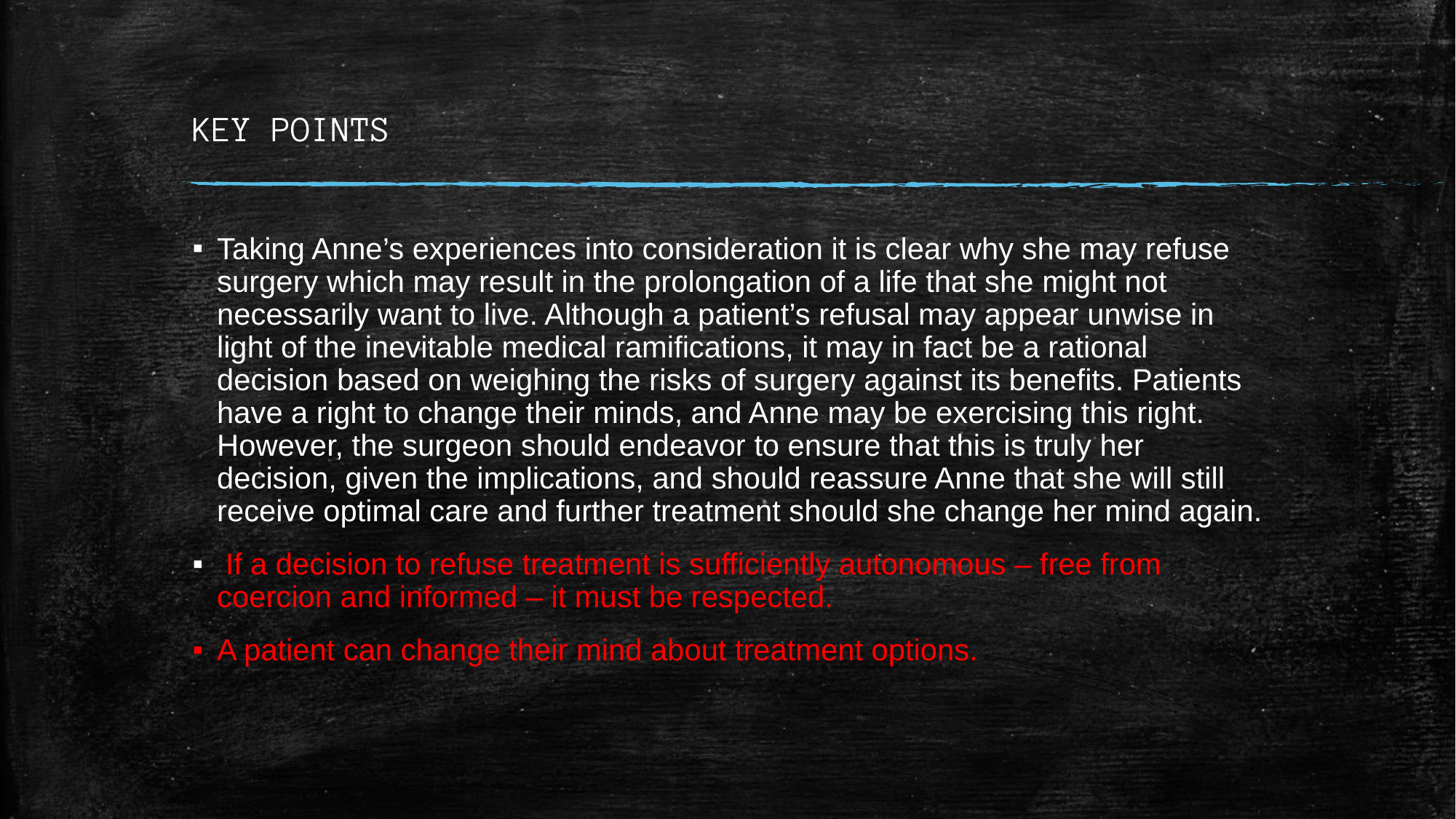

# KEY POINTS
Taking Anne’s experiences into consideration it is clear why she may refuse surgery which may result in the prolongation of a life that she might not necessarily want to live. Although a patient’s refusal may appear unwise in light of the inevitable medical ramifications, it may in fact be a rational decision based on weighing the risks of surgery against its benefits. Patients have a right to change their minds, and Anne may be exercising this right. However, the surgeon should endeavor to ensure that this is truly her decision, given the implications, and should reassure Anne that she will still receive optimal care and further treatment should she change her mind again.
 If a decision to refuse treatment is sufficiently autonomous – free from coercion and informed – it must be respected.
A patient can change their mind about treatment options.